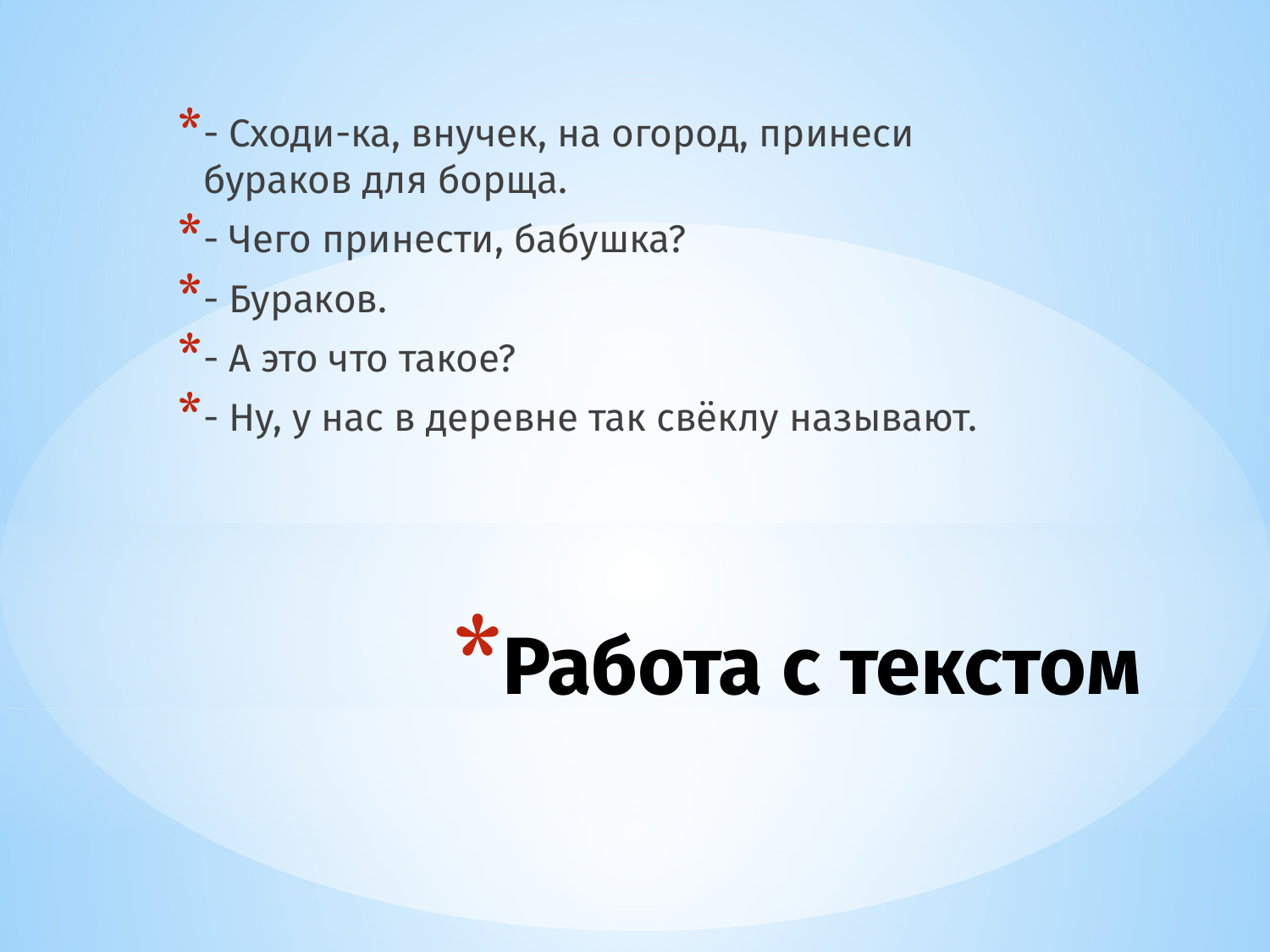

- Сходи-ка, внучек, на огород, принеси бураков для борща.
- Чего принести, бабушка?
- Бураков.
- А это что такое?
- Ну, у нас в деревне так свёклу называют.
# Работа с текстом